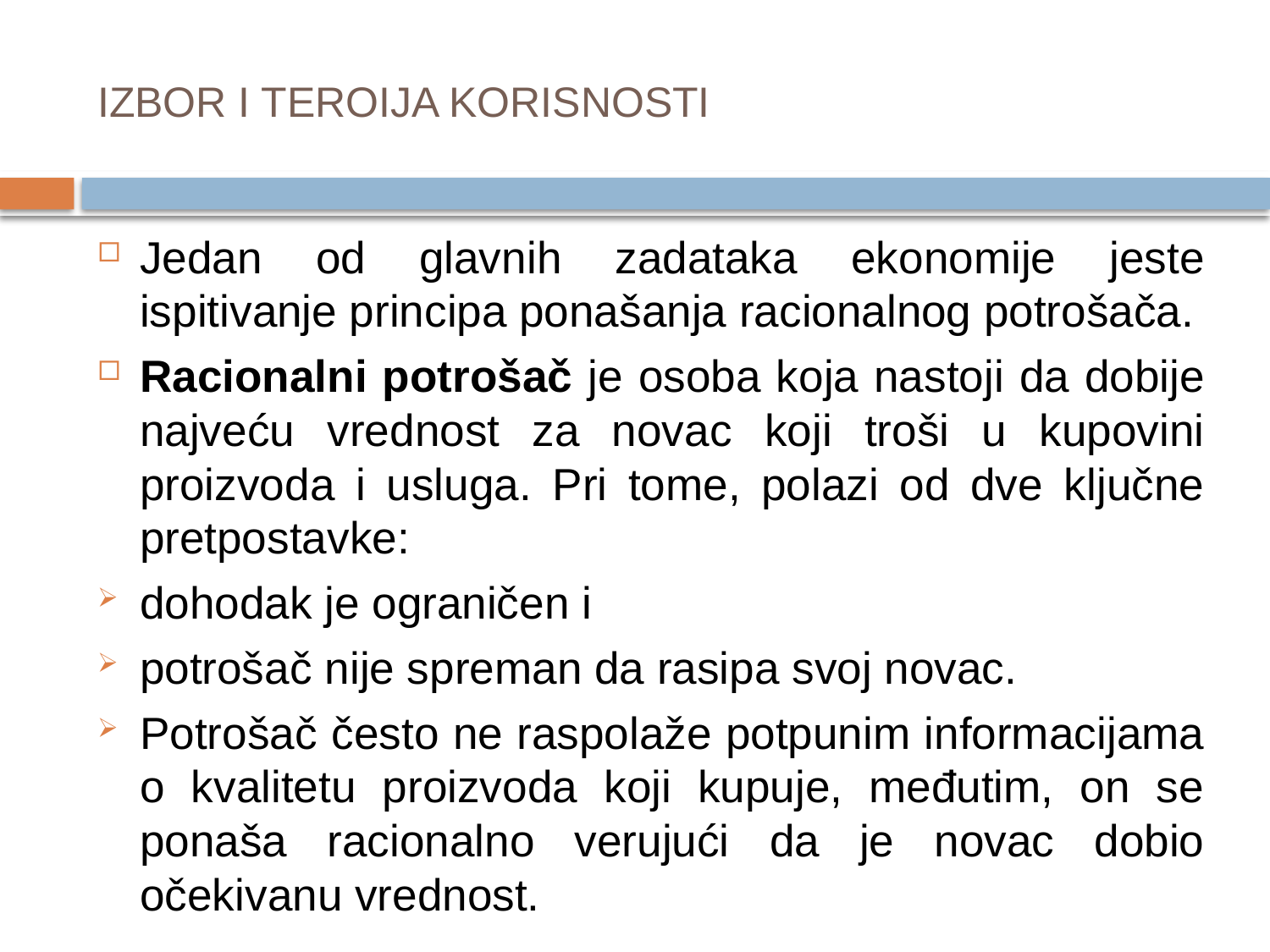

# IZBOR I TEROIJA KORISNOSTI
Jedan od glavnih zadataka ekonomije jeste ispitivanje principa ponašanja racionalnog potrošača.
Racionalni potrošač je osoba koja nastoji da dobije najveću vrednost za novac koji troši u kupovini proizvoda i usluga. Pri tome, polazi od dve ključne pretpostavke:
dohodak je ograničen i
potrošač nije spreman da rasipa svoj novac.
Potrošač često ne raspolaže potpunim informacijama o kvalitetu proizvoda koji kupuje, međutim, on se ponaša racionalno verujući da je novac dobio očekivanu vrednost.